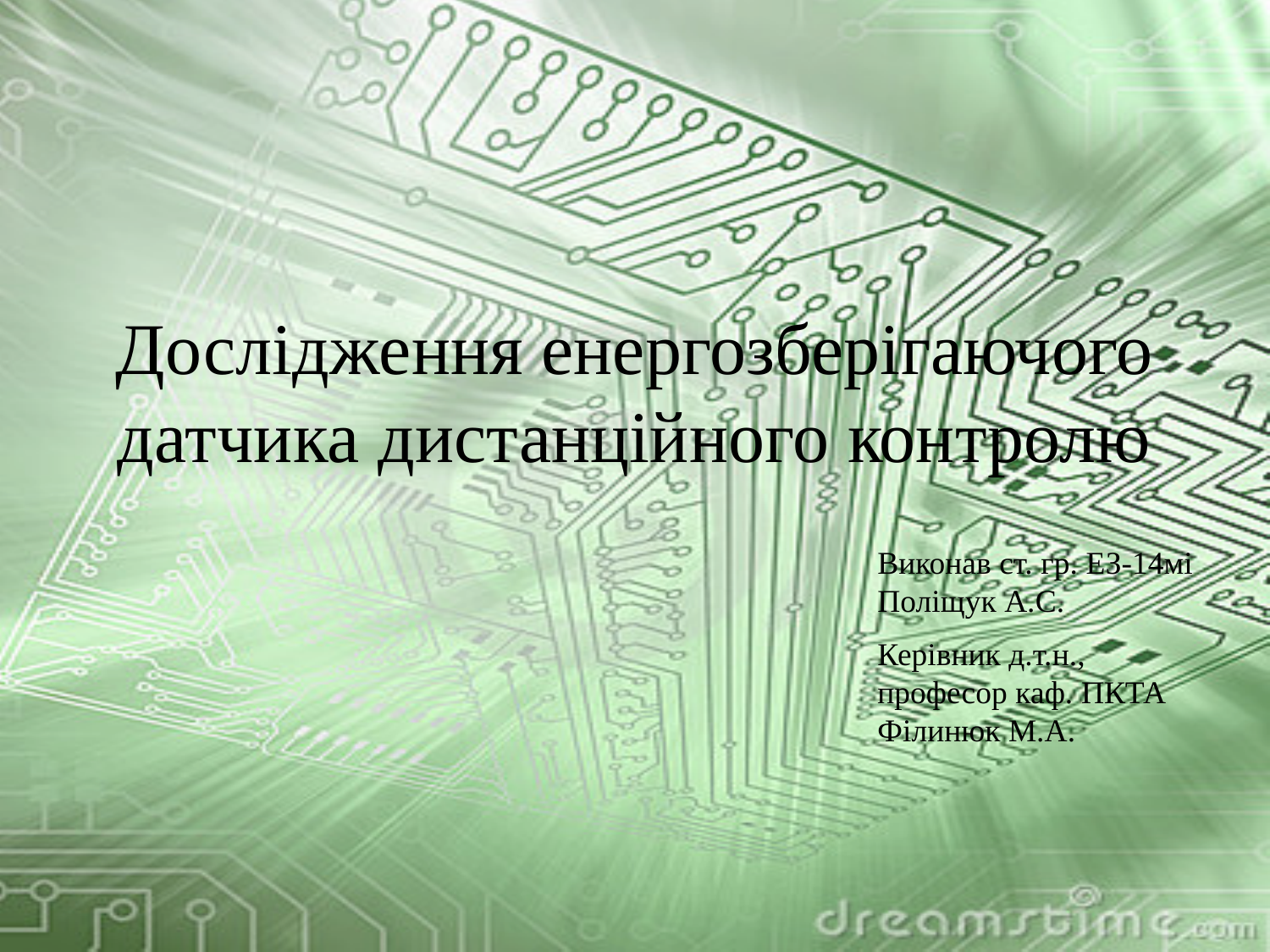

# Дослідження енергозберігаючого датчика дистанційного контролю
Виконав ст. гр. ЕЗ-14мі
Поліщук А.С.
Керівник д.т.н., професор каф. ПКТА
Філинюк М.А.